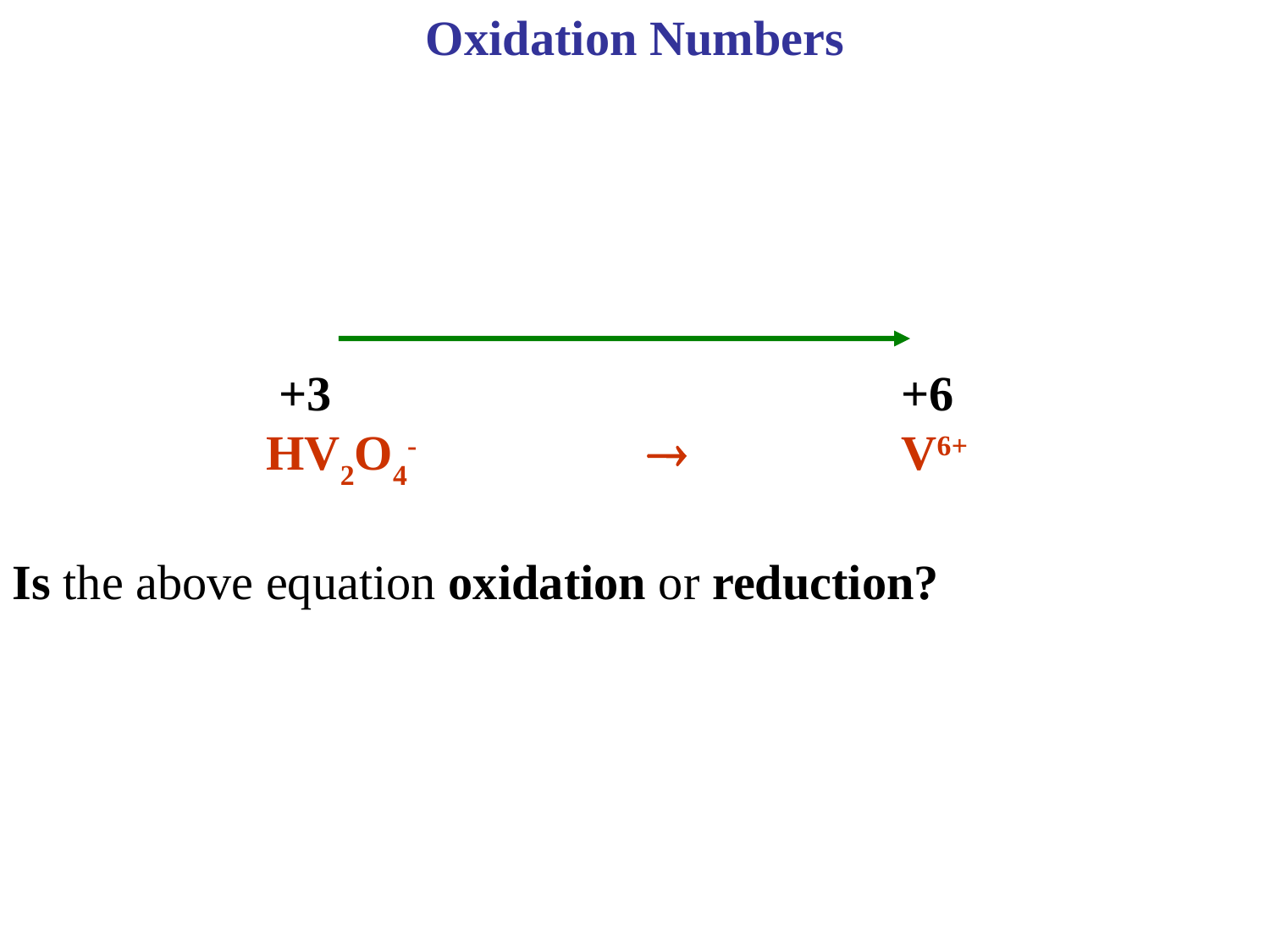

Oxidation Numbers

		 +3 					+6
		HV2O4-		→		V6+

Is the above equation oxidation or reduction?